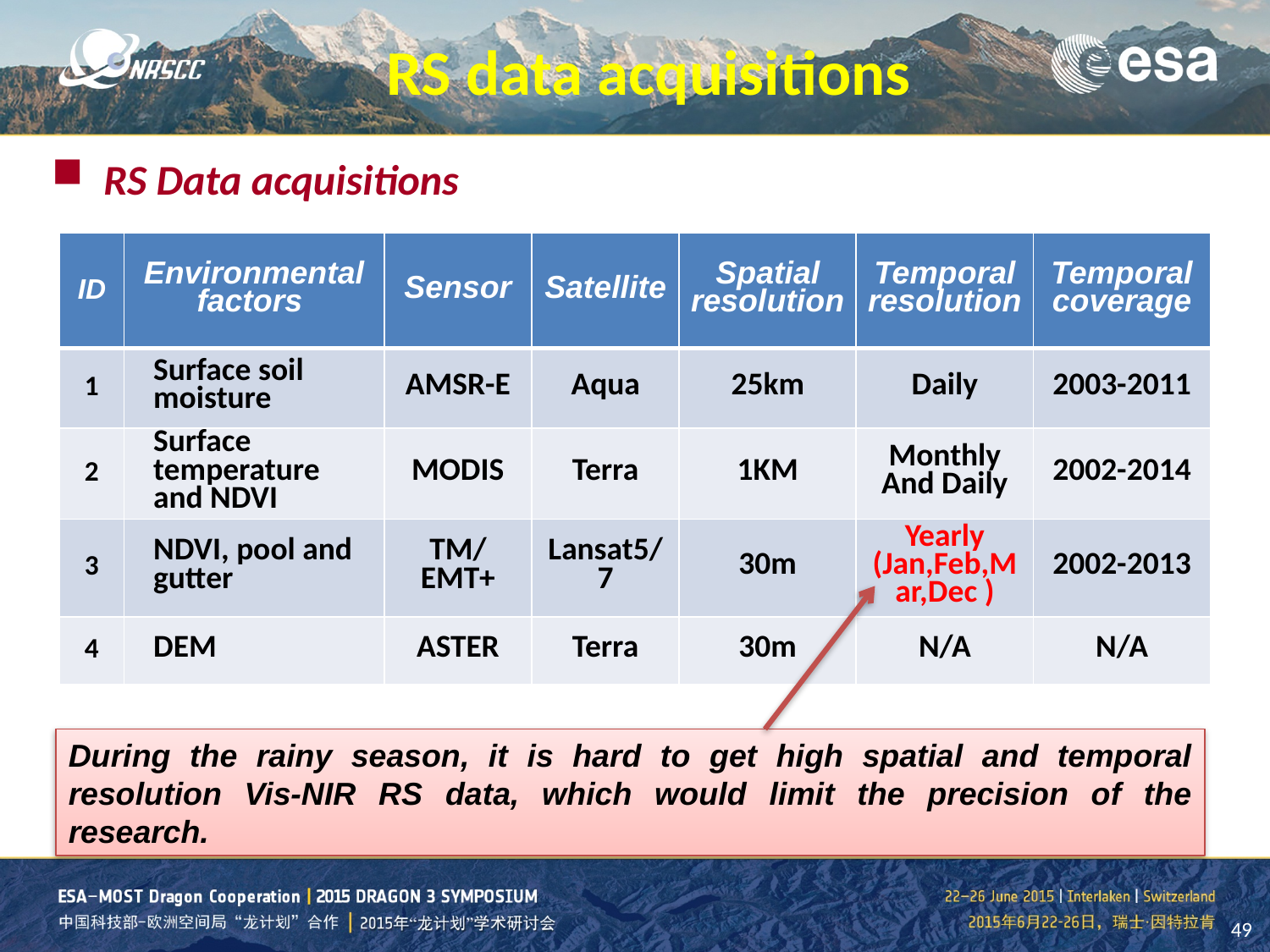

RS data acquisitions
  RS Data acquisitions

| ID | Environmental factors | Sensor | Satellite | Spatial resolution | Temporal resolution | Temporal coverage |
| --- | --- | --- | --- | --- | --- | --- |
| 1 | Surface soil moisture | AMSR-E | Aqua | 25km | Daily | 2003-2011 |
| 2 | Surface temperature and NDVI | MODIS | Terra | 1KM | Monthly And Daily | 2002-2014 |
| 3 | NDVI, pool and gutter | TM/ EMT+ | Lansat5/7 | 30m | Yearly (Jan,Feb,Mar,Dec ) | 2002-2013 |
| 4 | DEM | ASTER | Terra | 30m | N/A | N/A |
During the rainy season, it is hard to get high spatial and temporal resolution Vis-NIR RS data, which would limit the precision of the research.